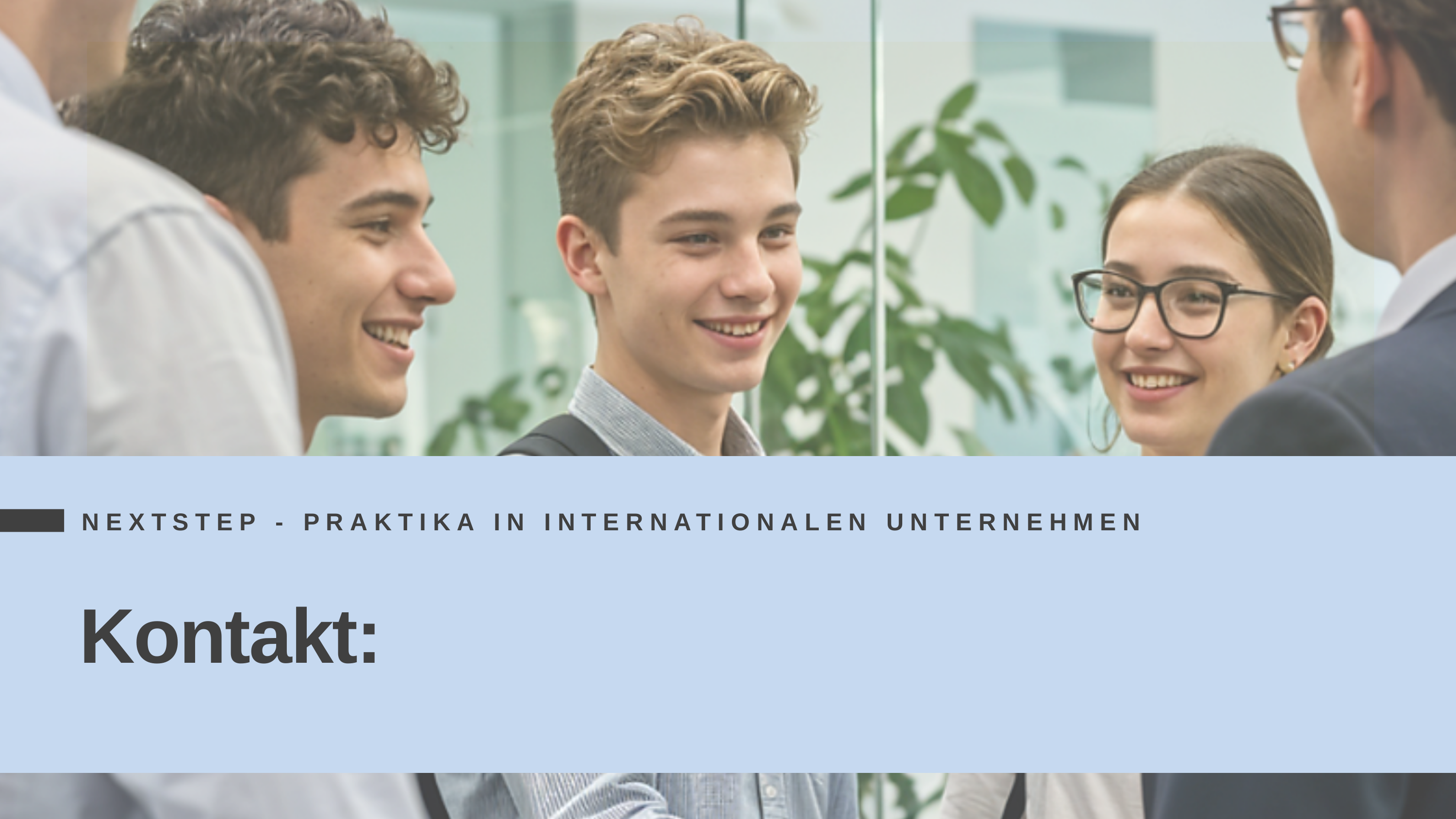

NEXTSTEP - PRAKTIKA IN INTERNATIONALEN UNTERNEHMEN

Kontakt: